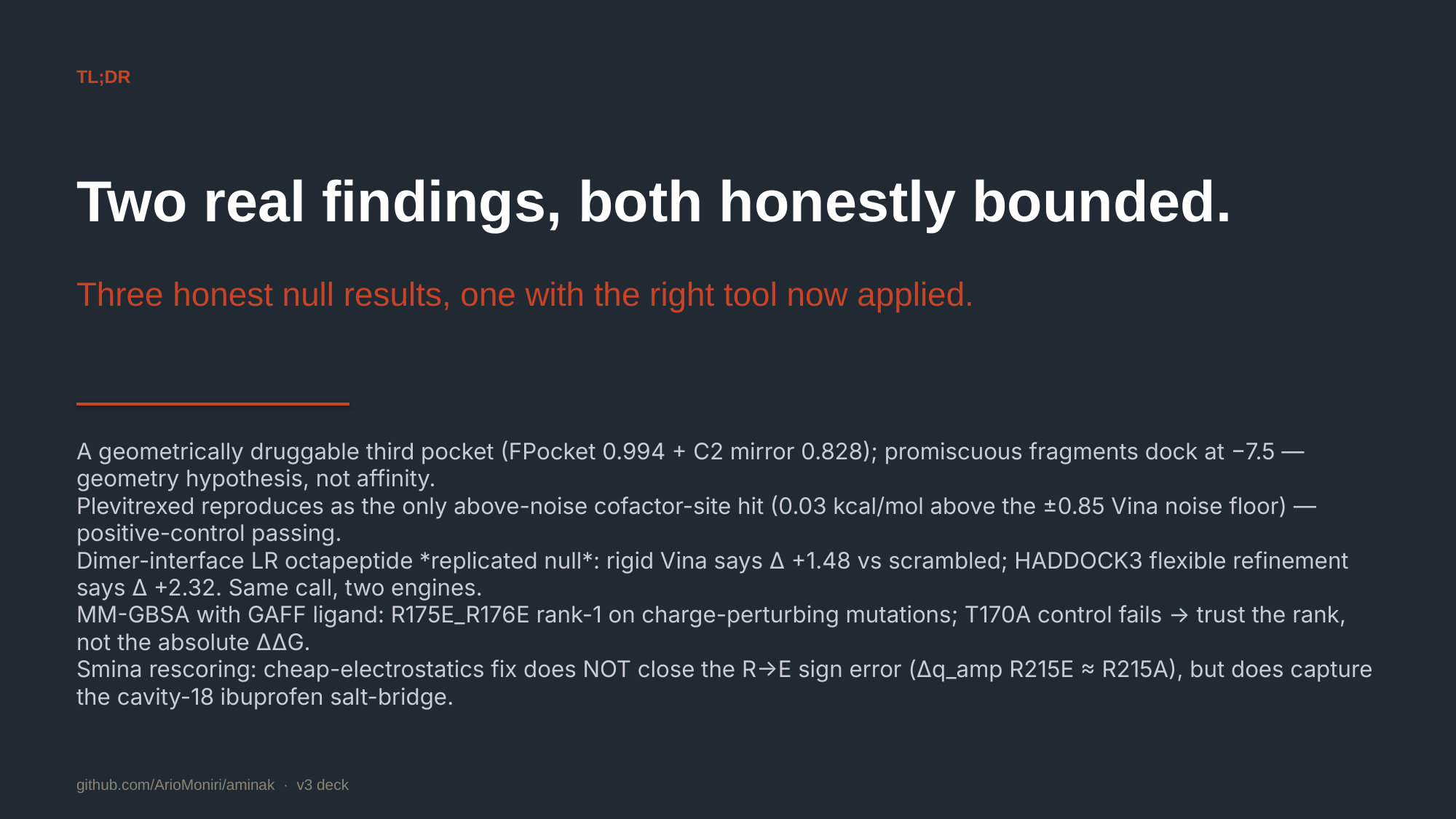

TL;DR
Two real findings, both honestly bounded.
Three honest null results, one with the right tool now applied.
A geometrically druggable third pocket (FPocket 0.994 + C2 mirror 0.828); promiscuous fragments dock at −7.5 — geometry hypothesis, not affinity.
Plevitrexed reproduces as the only above-noise cofactor-site hit (0.03 kcal/mol above the ±0.85 Vina noise floor) — positive-control passing.
Dimer-interface LR octapeptide *replicated null*: rigid Vina says Δ +1.48 vs scrambled; HADDOCK3 flexible refinement says Δ +2.32. Same call, two engines.
MM-GBSA with GAFF ligand: R175E_R176E rank-1 on charge-perturbing mutations; T170A control fails → trust the rank, not the absolute ΔΔG.
Smina rescoring: cheap-electrostatics fix does NOT close the R→E sign error (Δq_amp R215E ≈ R215A), but does capture the cavity-18 ibuprofen salt-bridge.
github.com/ArioMoniri/aminak  ·  v3 deck